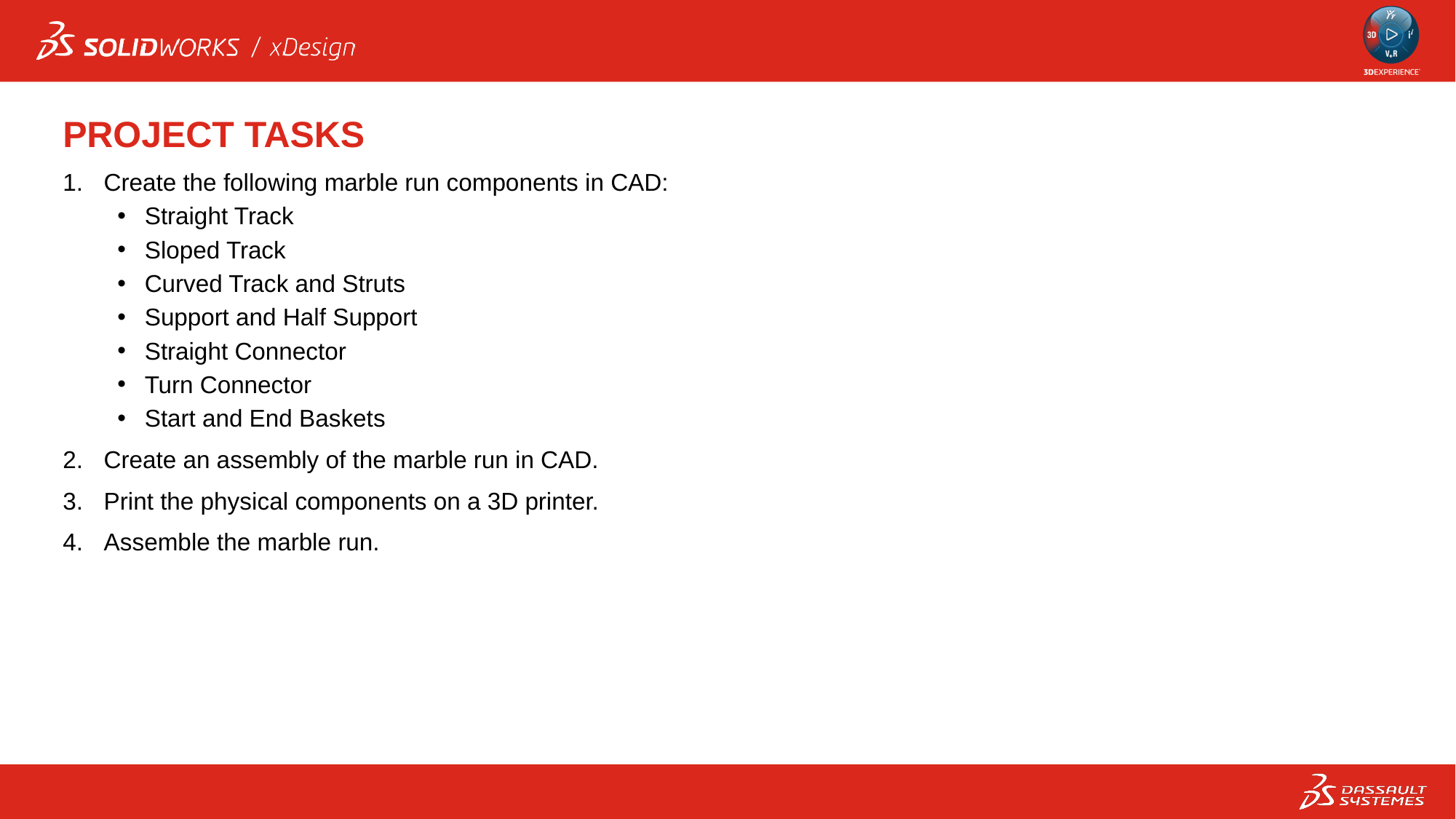

PROJECT TASKS
Create the following marble run components in CAD:
Straight Track
Sloped Track
Curved Track and Struts
Support and Half Support
Straight Connector
Turn Connector
Start and End Baskets
Create an assembly of the marble run in CAD.
Print the physical components on a 3D printer.
Assemble the marble run.